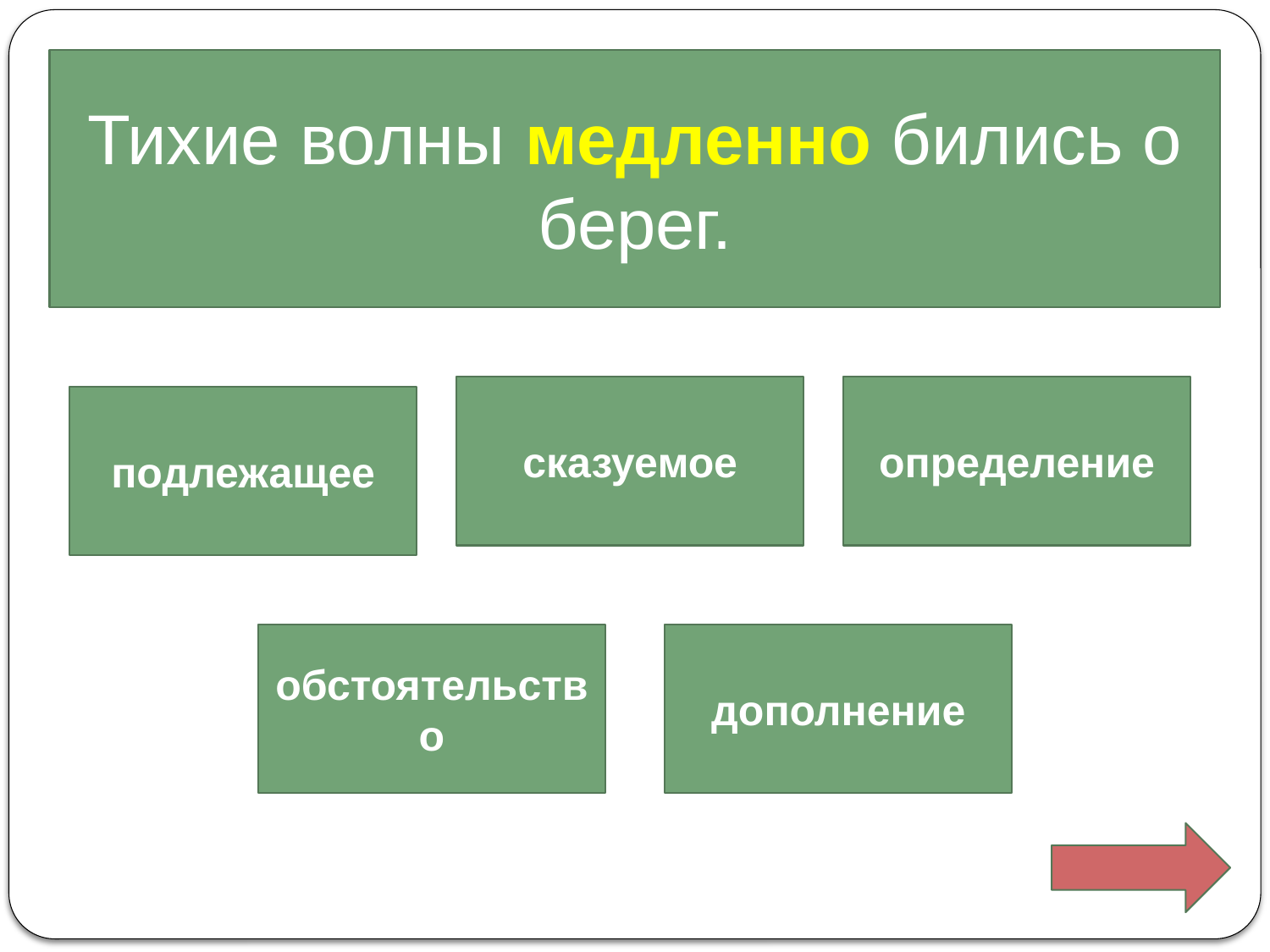

Тихие волны медленно бились о берег.
сказуемое
определение
подлежащее
обстоятельство
дополнение